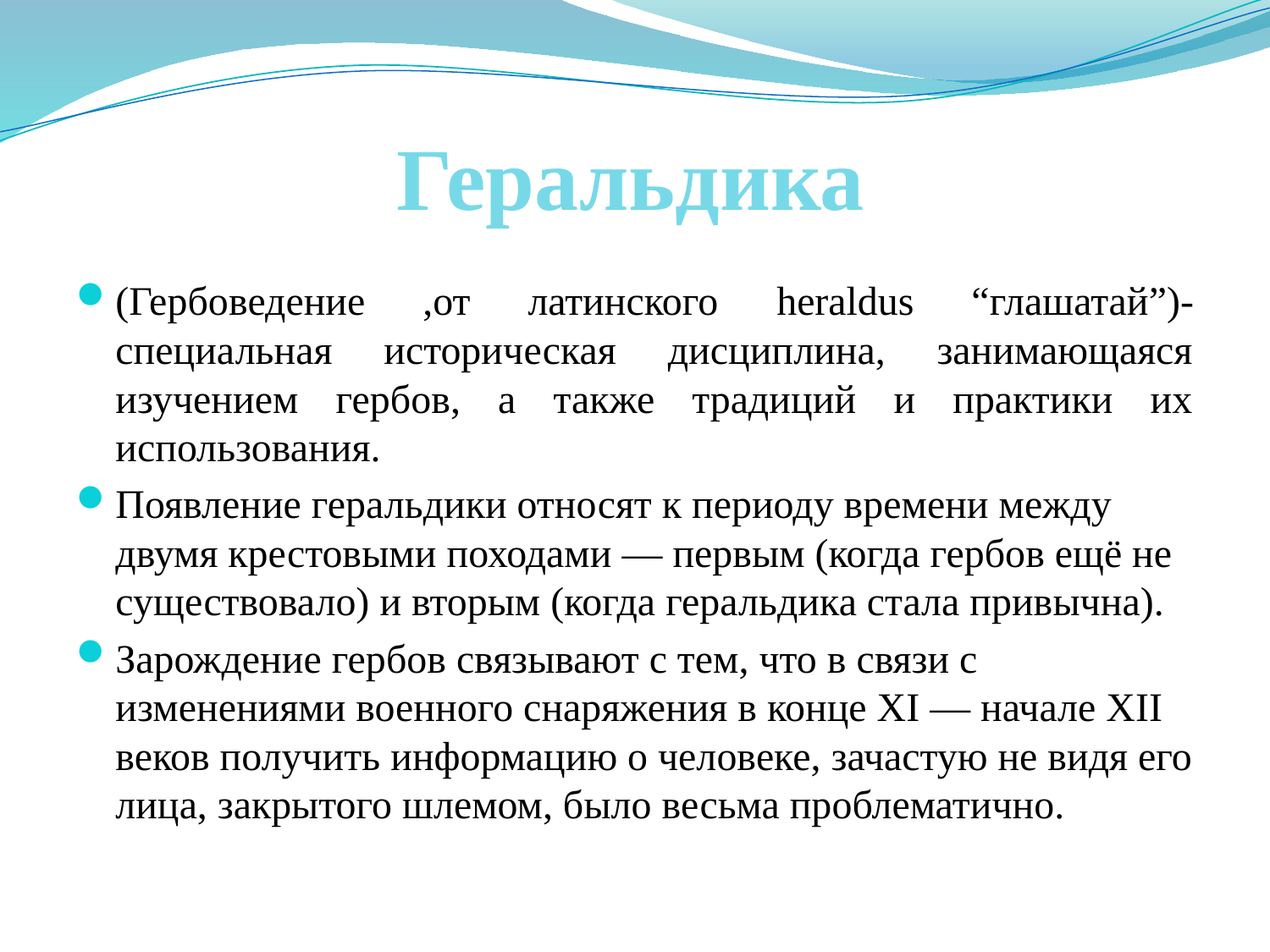

# Геральдика
(Гербоведение ,от латинского heraldus “глашатай”)- специальная историческая дисциплина, занимающаяся изучением гербов, а также традиций и практики их использования.
Появление геральдики относят к периоду времени между двумя крестовыми походами — первым (когда гербов ещё не существовало) и вторым (когда геральдика стала привычна).
Зарождение гербов связывают с тем, что в связи с изменениями военного снаряжения в конце XI — начале XII веков получить информацию о человеке, зачастую не видя его лица, закрытого шлемом, было весьма проблематично.